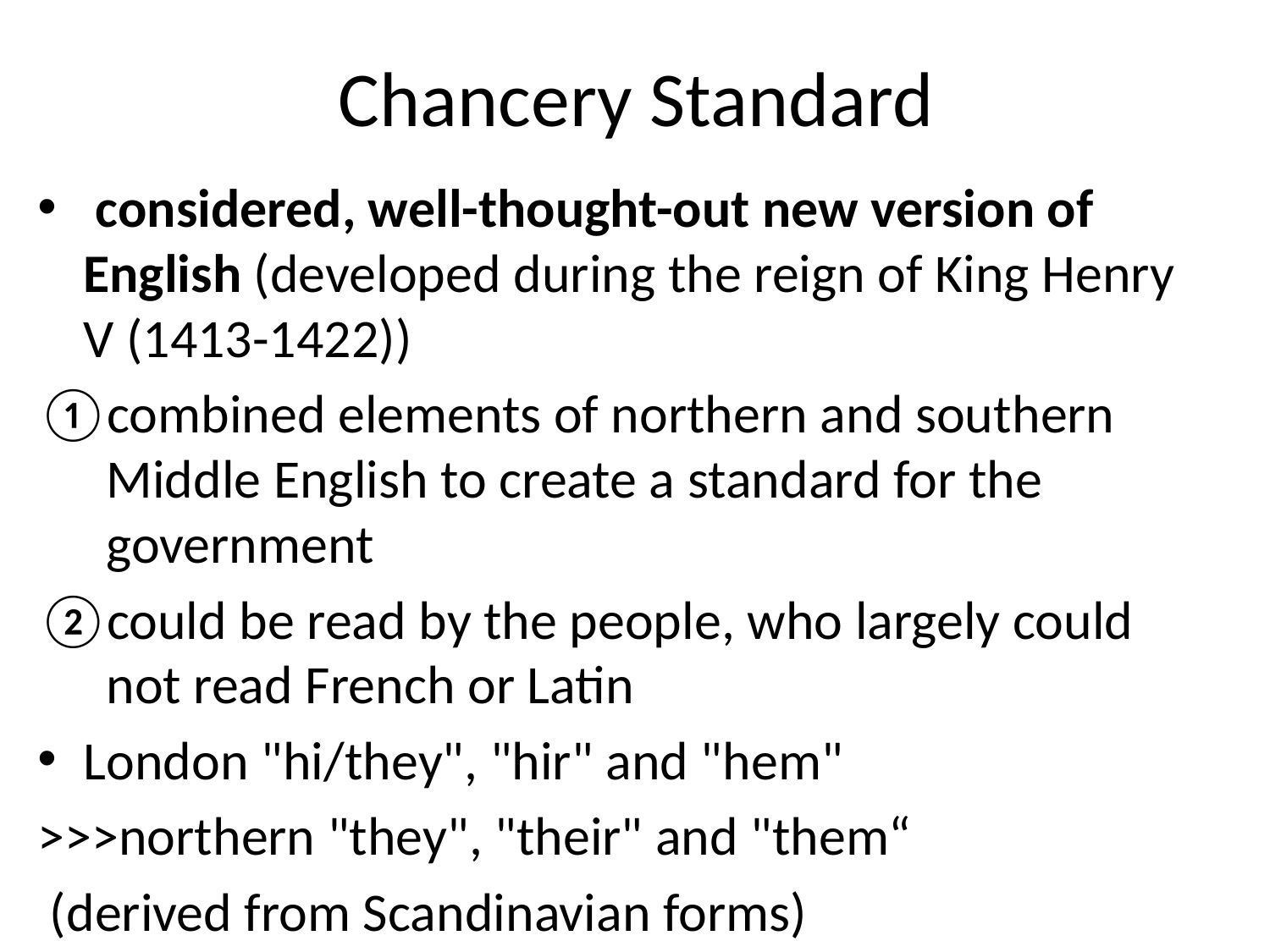

# Chancery Standard
 considered, well-thought-out new version of English (developed during the reign of King Henry V (1413-1422))
combined elements of northern and southern Middle English to create a standard for the government
could be read by the people, who largely could not read French or Latin
London "hi/they", "hir" and "hem"
>>>northern "they", "their" and "them“
 (derived from Scandinavian forms)